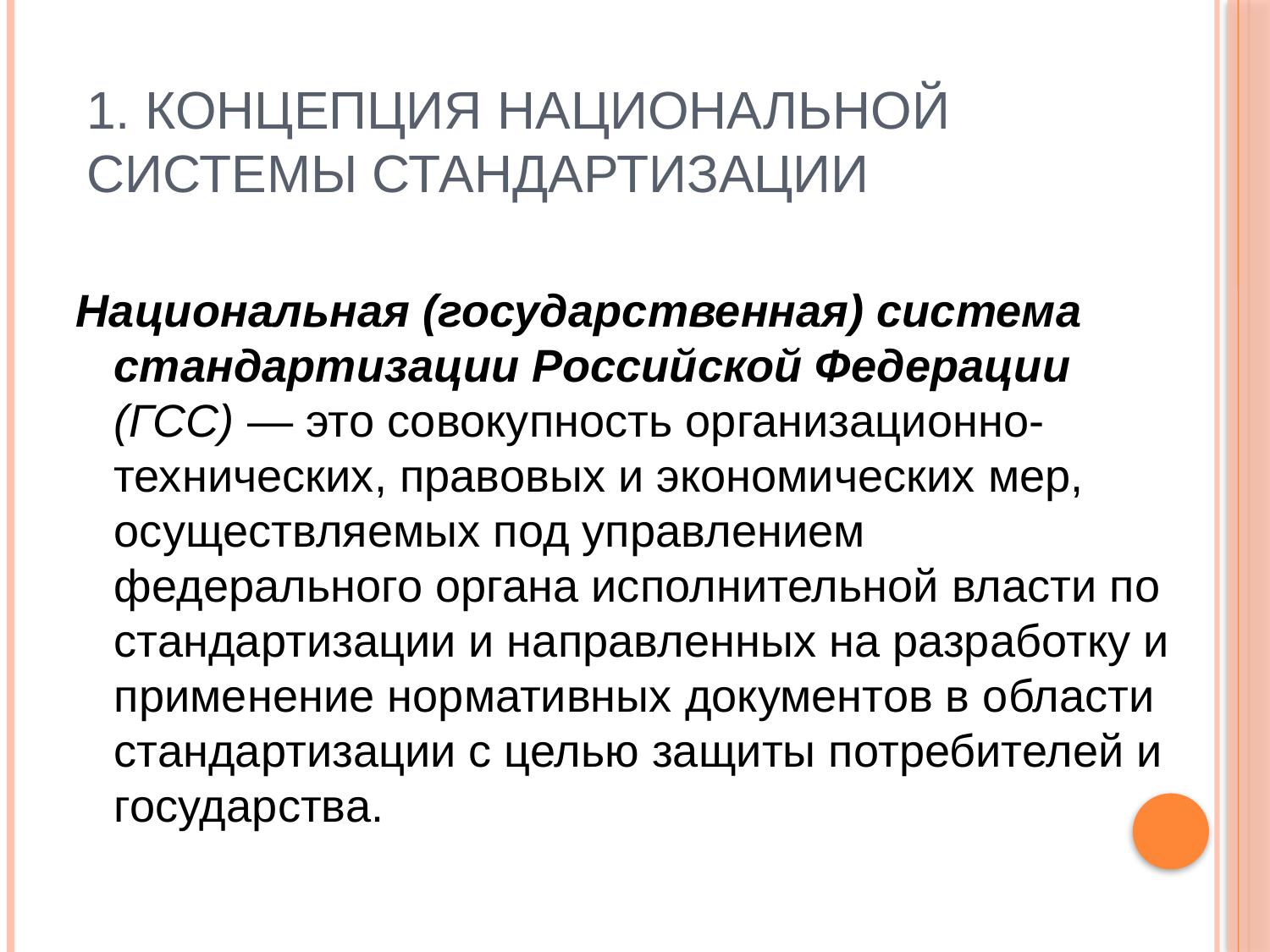

# 1. Концепция национальной системы стандартизации
Национальная (государственная) система стандартизации Российской Федерации (ГСС) — это совокупность организационно-технических, правовых и экономических мер, осуществляемых под управлением федерального органа исполнительной власти по стандартизации и направленных на разработку и применение нормативных документов в области стандартизации с целью защиты потребителей и государства.